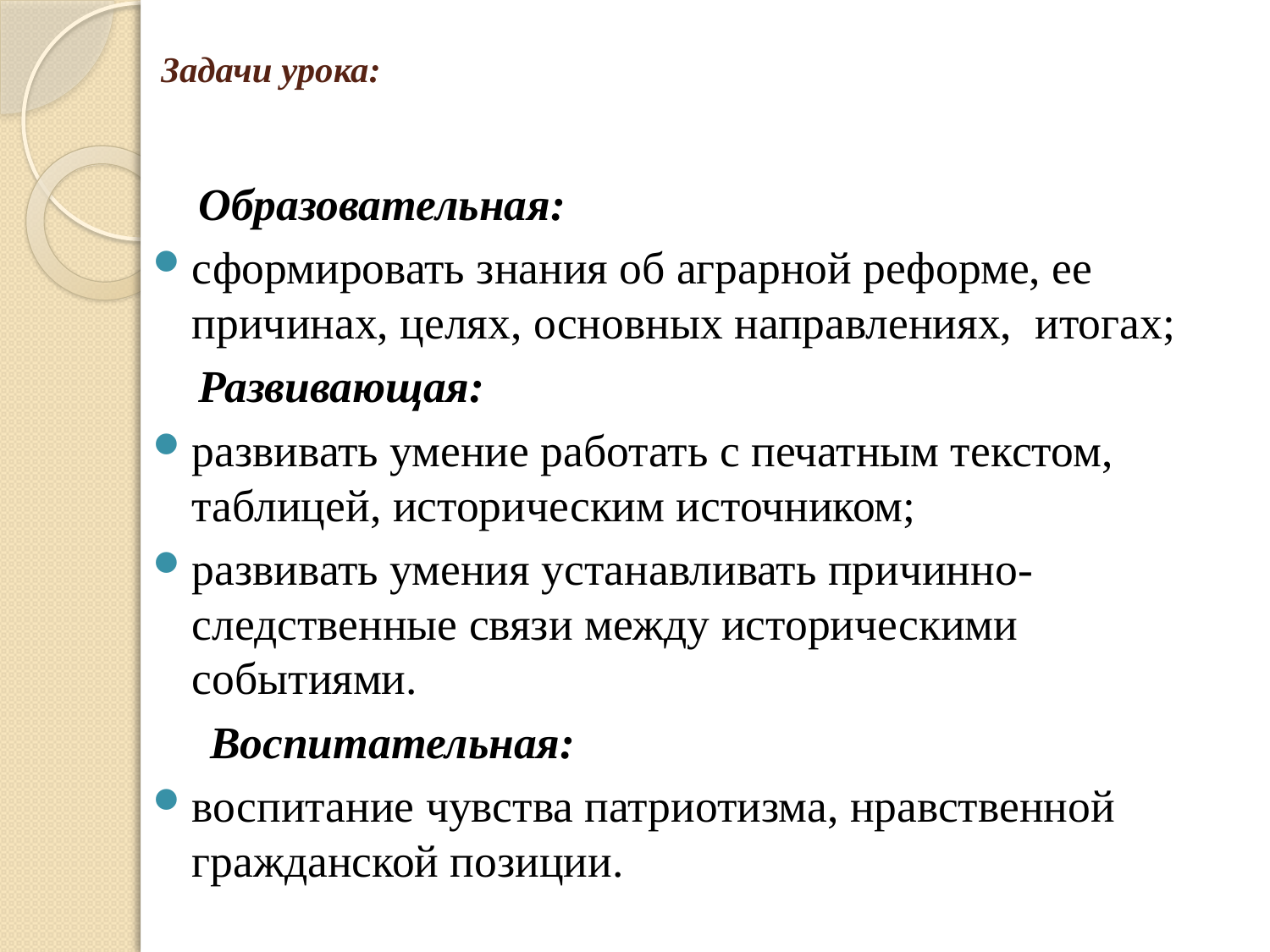

# Задачи урока:
    Образовательная:
сформировать знания об аграрной реформе, ее причинах, целях, основных направлениях,  итогах;
    Развивающая:
развивать умение работать с печатным текстом, таблицей, историческим источником;
развивать умения устанавливать причинно-следственные связи между историческими событиями.
     Воспитательная:
воспитание чувства патриотизма, нравственной гражданской позиции.